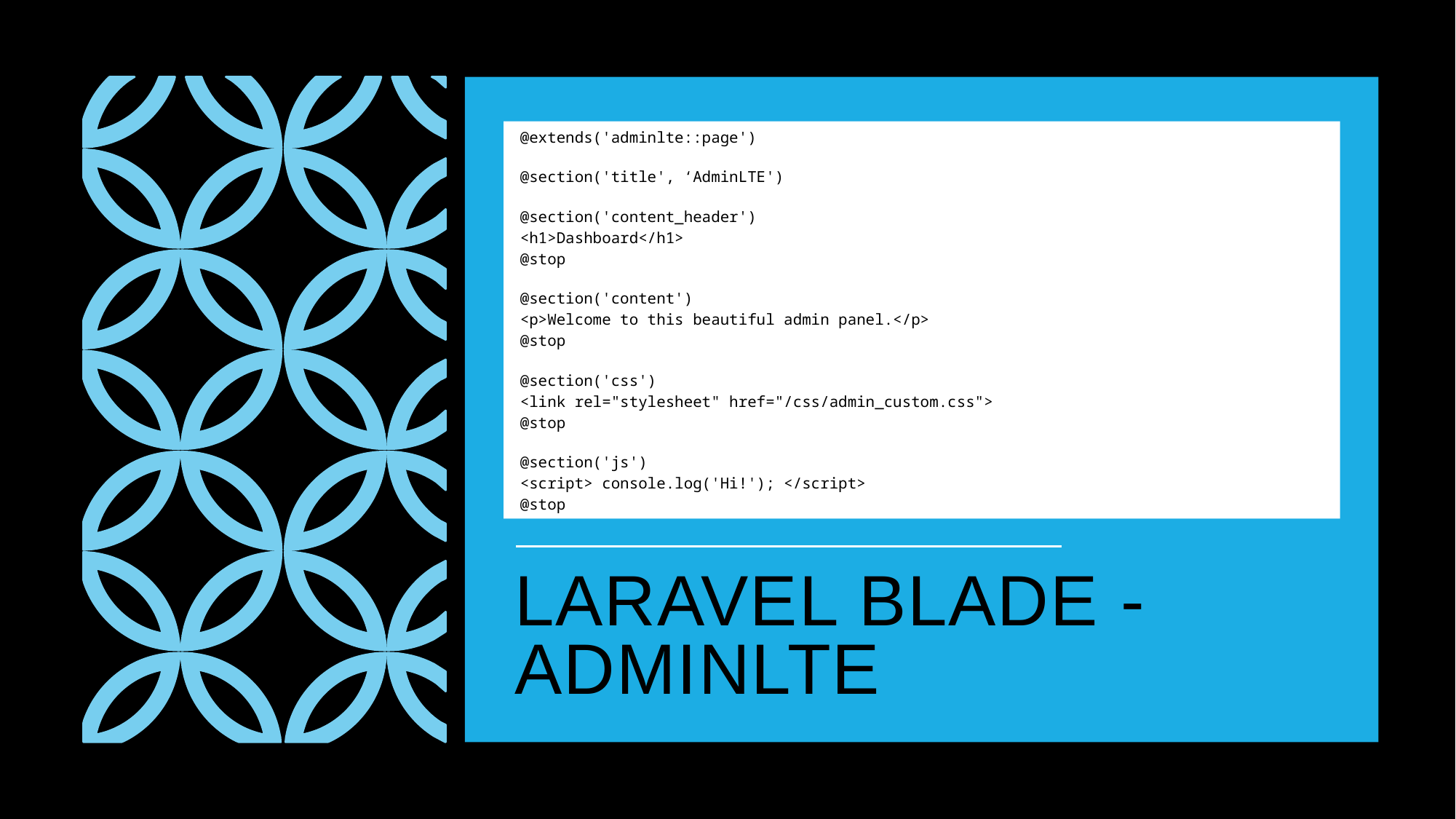

@extends('adminlte::page')
@section('title', ‘AdminLTE')
@section('content_header')
<h1>Dashboard</h1>
@stop
@section('content')
<p>Welcome to this beautiful admin panel.</p>
@stop
@section('css')
<link rel="stylesheet" href="/css/admin_custom.css">
@stop
@section('js')
<script> console.log('Hi!'); </script>
@stop

# Laravel BLADE - ADMINLTE